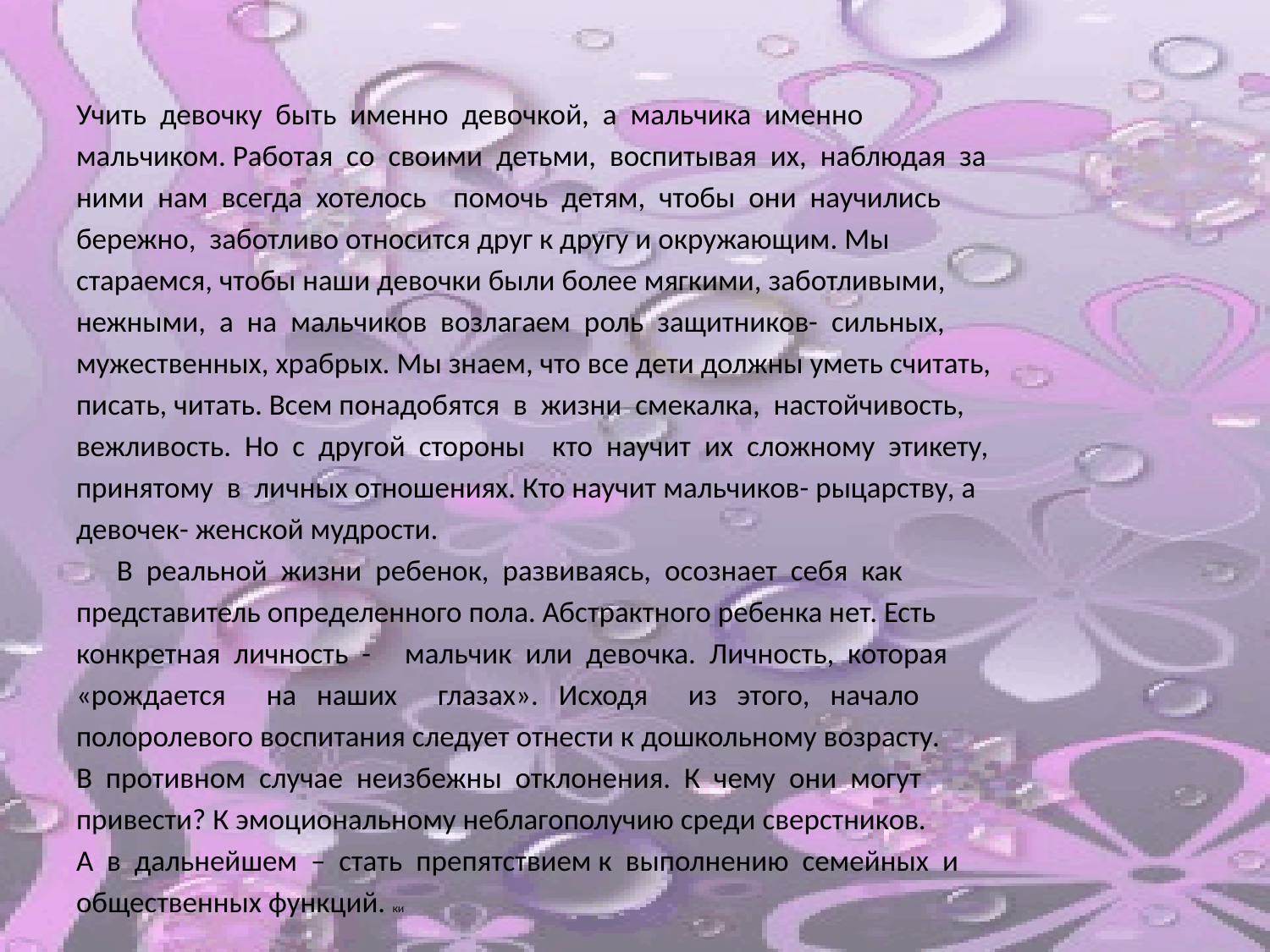

Учить  девочку  быть  именно  девочкой,  а  мальчика  именно
мальчиком. Работая  со  своими  детьми,  воспитывая  их,  наблюдая  за
ними  нам  всегда  хотелось    помочь  детям,  чтобы  они  научились
бережно,  заботливо относится друг к другу и окружающим. Мы
стараемся, чтобы наши девочки были более мягкими, заботливыми,
нежными,  а  на  мальчиков  возлагаем  роль  защитников-  сильных,
мужественных, храбрых. Мы знаем, что все дети должны уметь считать,
писать, читать. Всем понадобятся  в  жизни  смекалка,  настойчивость,
вежливость.  Но  с  другой  стороны    кто  научит  их  сложному  этикету,
принятому  в  личных отношениях. Кто научит мальчиков- рыцарству, а
девочек- женской мудрости.
      В  реальной  жизни  ребенок,  развиваясь,  осознает  себя  как
представитель определенного пола. Абстрактного ребенка нет. Есть
конкретная  личность  -     мальчик  или  девочка.  Личность,  которая
«рождается      на   наших      глазах».   Исходя      из   этого,   начало
полоролевого воспитания следует отнести к дошкольному возрасту.
В  противном  случае  неизбежны  отклонения.  К  чему  они  могут
привести? К эмоциональному неблагополучию среди сверстников.
А  в  дальнейшем  –  стать  препятствием к  выполнению  семейных  и
общественных функций. ки